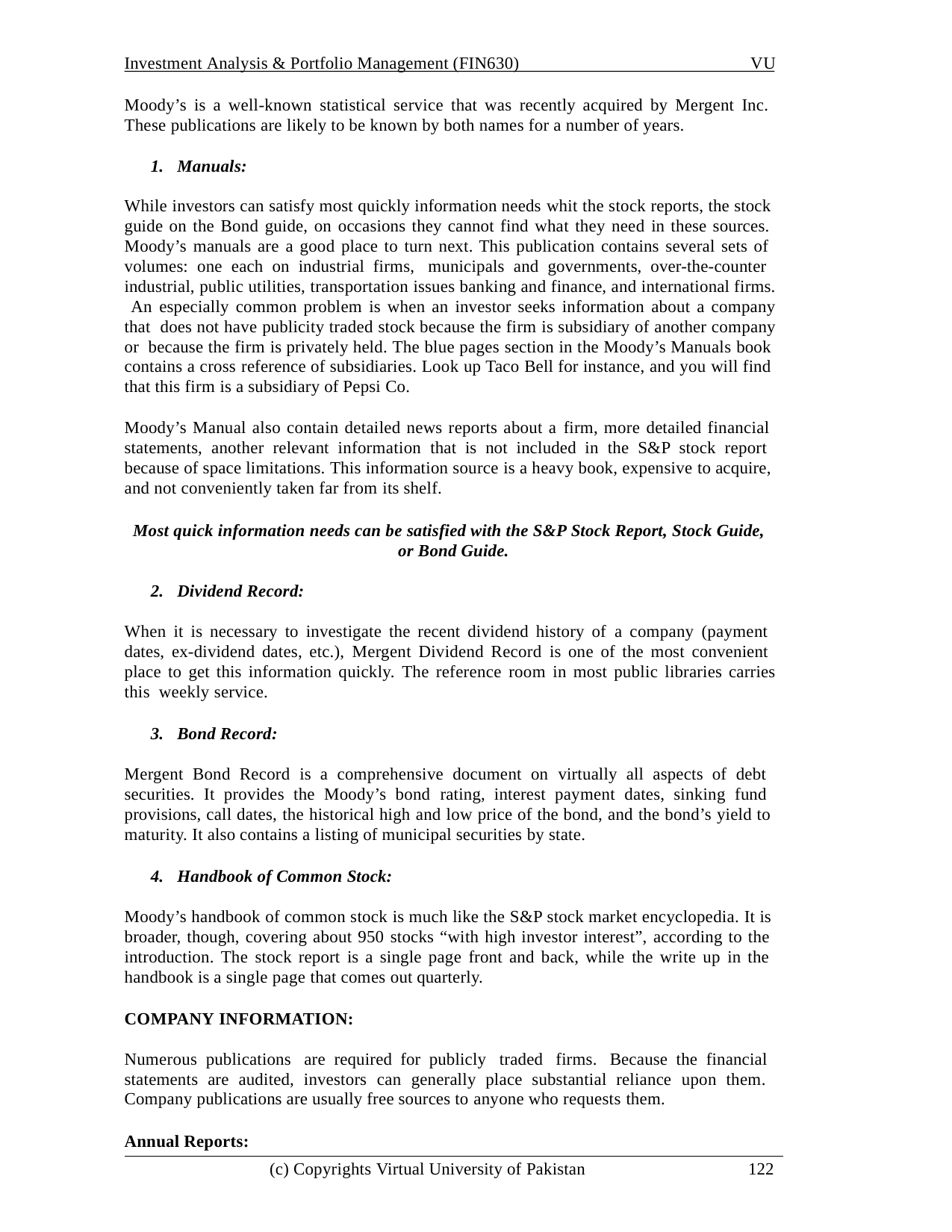

Investment Analysis & Portfolio Management (FIN630)	VU

Moody’s is a well-known statistical service that was recently acquired by Mergent Inc.  These publications are likely to be known by both names for a number of years.

Manuals:

While investors can satisfy most quickly information needs whit the stock reports, the stock  guide on the Bond guide, on occasions they cannot find what they need in these sources.  Moody’s manuals are a good place to turn next. This publication contains several sets of  volumes: one each on industrial firms, municipals and governments, over-the-counter  industrial, public utilities, transportation issues banking and finance, and international firms.  An especially common problem is when an investor seeks information about a company that  does not have publicity traded stock because the firm is subsidiary of another company or  because the firm is privately held. The blue pages section in the Moody’s Manuals book  contains a cross reference of subsidiaries. Look up Taco Bell for instance, and you will find  that this firm is a subsidiary of Pepsi Co.

Moody’s Manual also contain detailed news reports about a firm, more detailed financial  statements, another relevant information that is not included in the S&P stock report  because of space limitations. This information source is a heavy book, expensive to acquire,  and not conveniently taken far from its shelf.

Most quick information needs can be satisfied with the S&P Stock Report, Stock Guide,  or Bond Guide.

Dividend Record:

When it is necessary to investigate the recent dividend history of a company (payment  dates, ex-dividend dates, etc.), Mergent Dividend Record is one of the most convenient  place to get this information quickly. The reference room in most public libraries carries this  weekly service.

Bond Record:

Mergent Bond Record is a comprehensive document on virtually all aspects of debt  securities. It provides the Moody’s bond rating, interest payment dates, sinking fund  provisions, call dates, the historical high and low price of the bond, and the bond’s yield to  maturity. It also contains a listing of municipal securities by state.

Handbook of Common Stock:

Moody’s handbook of common stock is much like the S&P stock market encyclopedia. It is  broader, though, covering about 950 stocks “with high investor interest”, according to the  introduction. The stock report is a single page front and back, while the write up in the  handbook is a single page that comes out quarterly.

COMPANY INFORMATION:

Numerous publications are required for publicly traded firms. Because the financial  statements are audited, investors can generally place substantial reliance upon them.  Company publications are usually free sources to anyone who requests them.

Annual Reports:

(c) Copyrights Virtual University of Pakistan
122